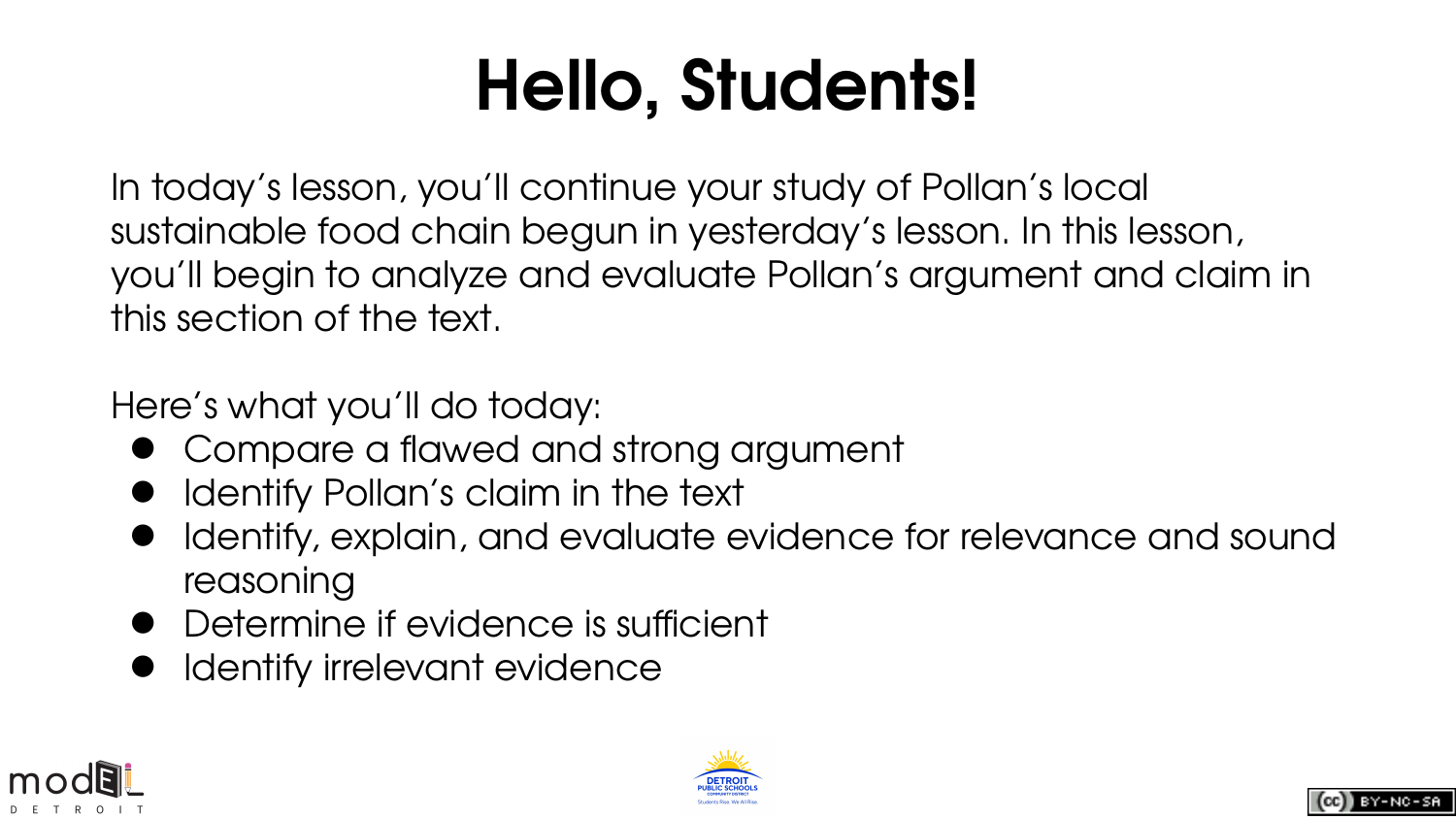

# Hello, Students!
In today’s lesson, you’ll continue your study of Pollan’s local sustainable food chain begun in yesterday’s lesson. In this lesson, you’ll begin to analyze and evaluate Pollan’s argument and claim in this section of the text.

Here’s what you’ll do today:
Compare a flawed and strong argument
Identify Pollan’s claim in the text
Identify, explain, and evaluate evidence for relevance and sound reasoning
Determine if evidence is sufficient
Identify irrelevant evidence